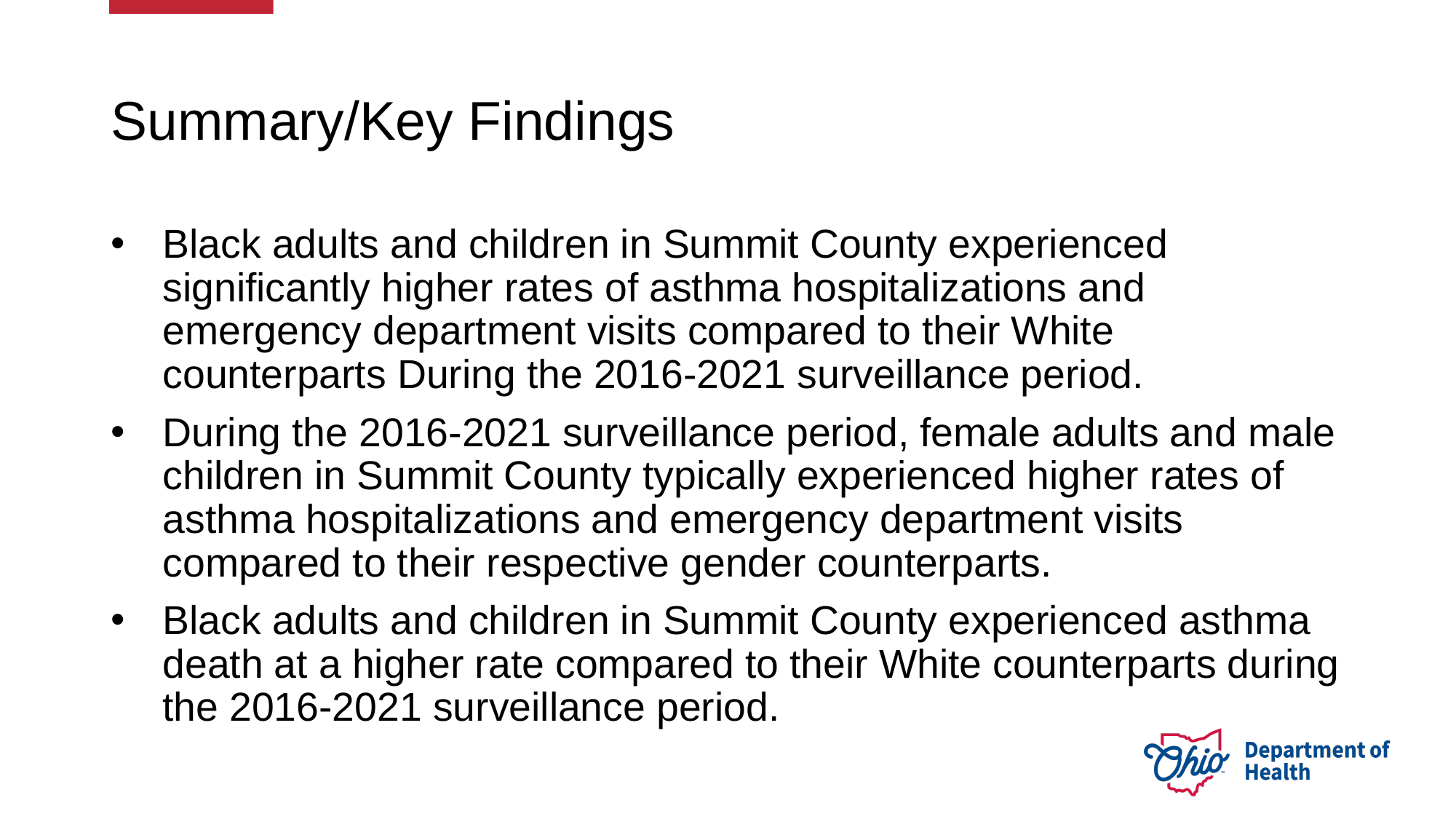

# Summary/Key Findings
Black adults and children in Summit County experienced significantly higher rates of asthma hospitalizations and emergency department visits compared to their White counterparts During the 2016-2021 surveillance period.
During the 2016-2021 surveillance period, female adults and male children in Summit County typically experienced higher rates of asthma hospitalizations and emergency department visits compared to their respective gender counterparts.
Black adults and children in Summit County experienced asthma death at a higher rate compared to their White counterparts during the 2016-2021 surveillance period.